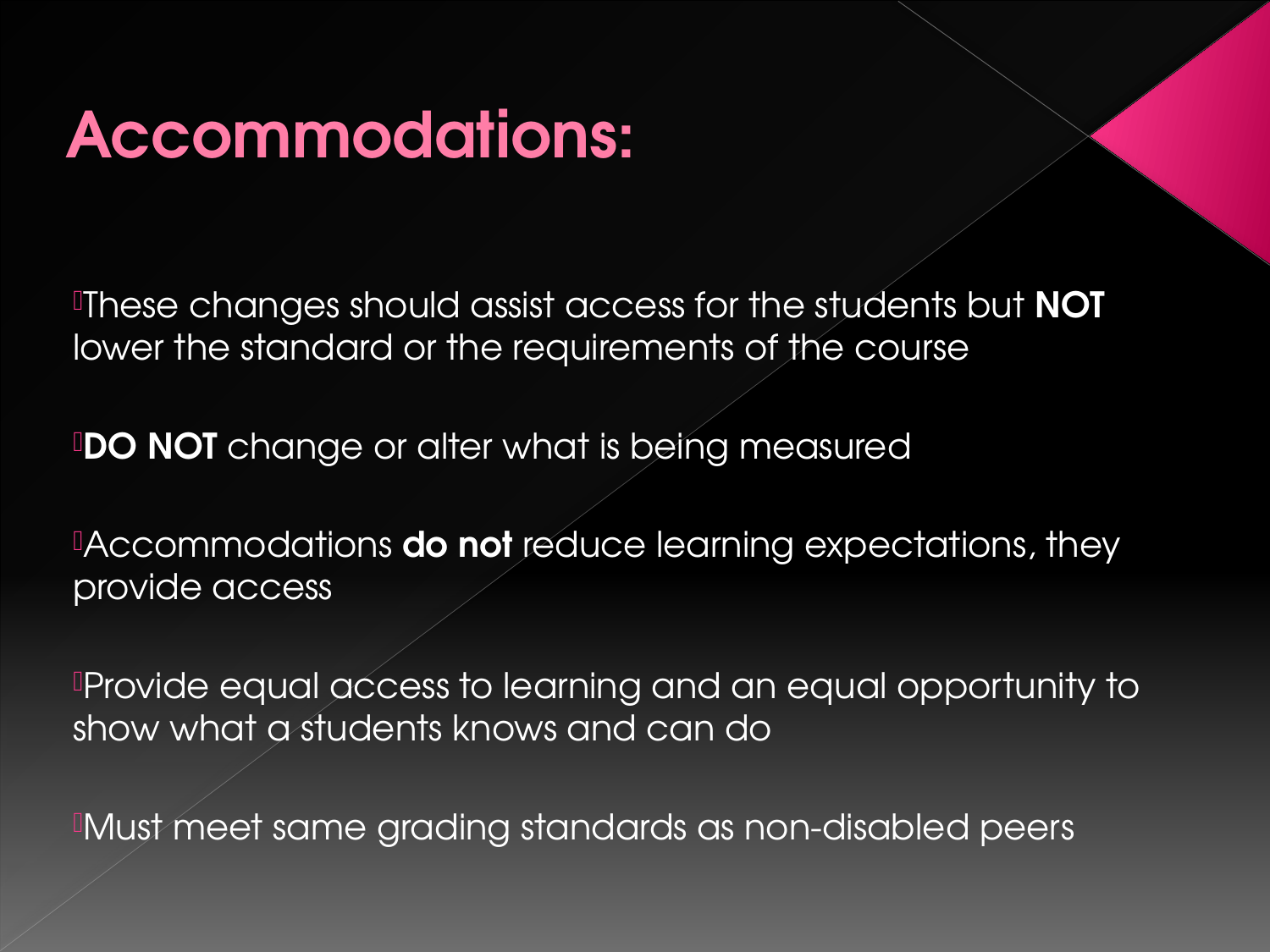

# Accommodations:

These changes should assist access for the students but NOT lower the standard or the requirements of the course

DO NOT change or alter what is being measured

Accommodations do not reduce learning expectations, they provide access

Provide equal access to learning and an equal opportunity to show what a students knows and can do

Must meet same grading standards as non-disabled peers